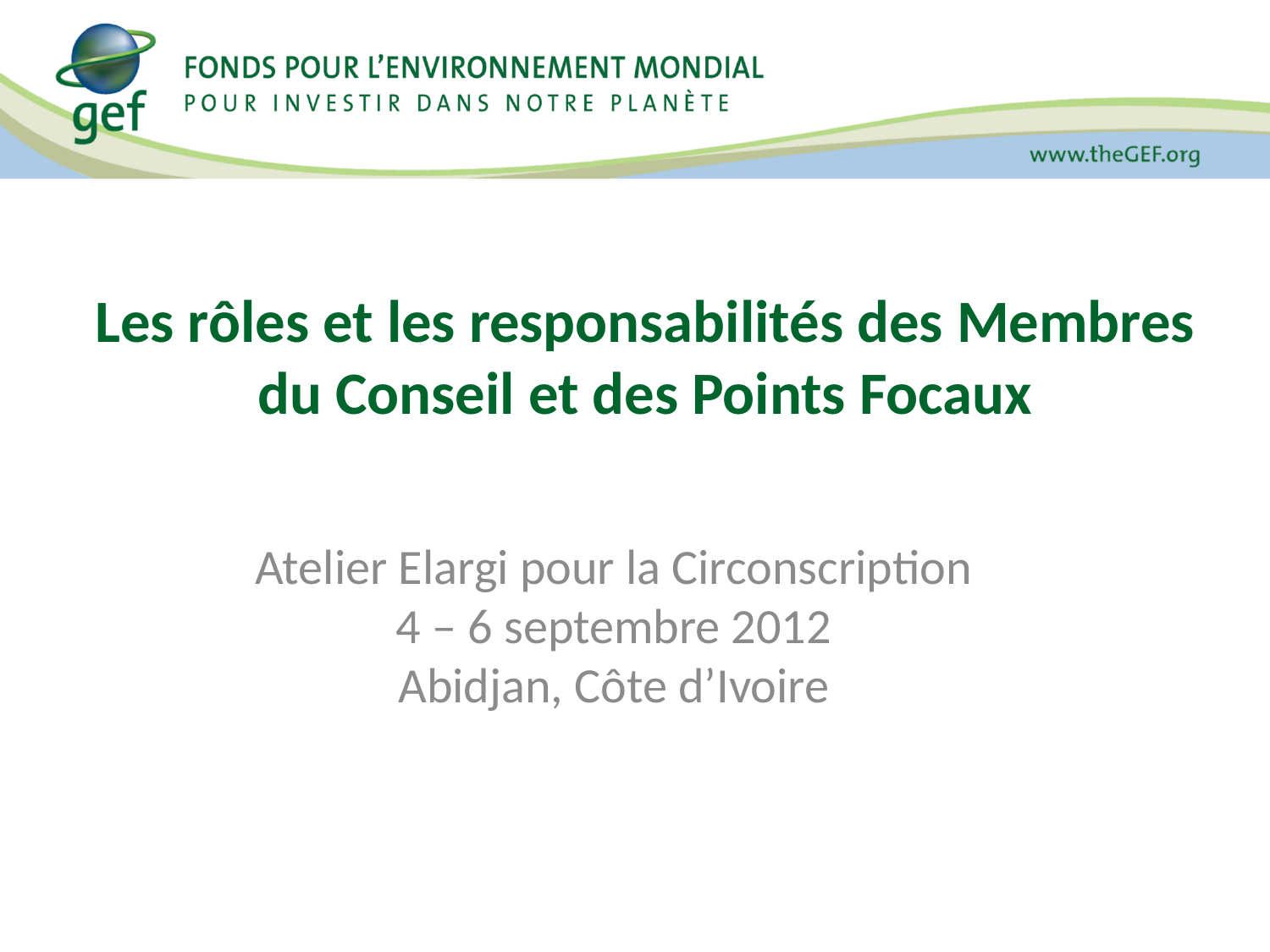

# Les rôles et les responsabilités des Membres du Conseil et des Points Focaux
Atelier Elargi pour la Circonscription
4 – 6 septembre 2012
Abidjan, Côte d’Ivoire